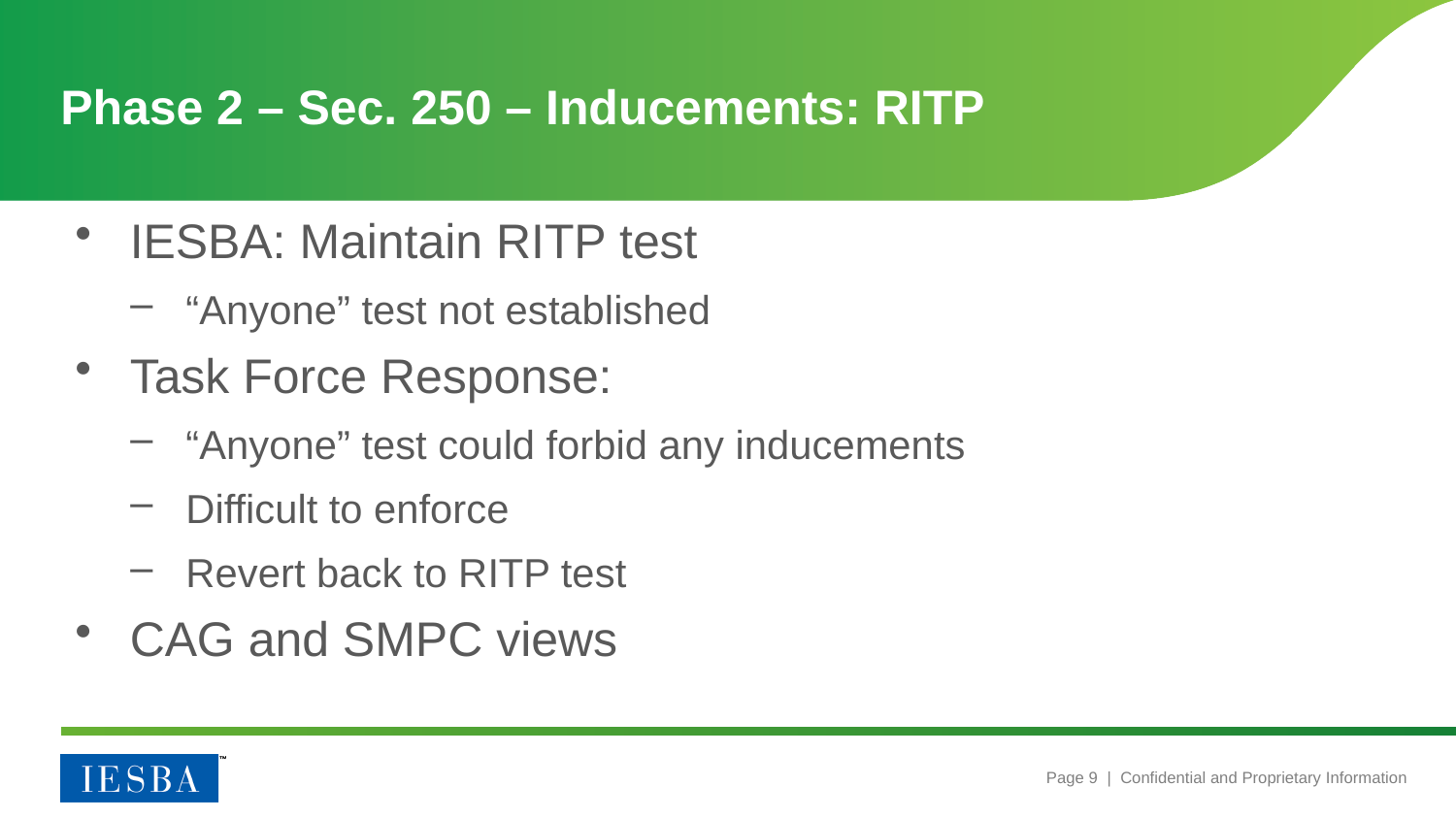

# Phase 2 – Sec. 250 – Inducements: RITP
IESBA: Maintain RITP test
“Anyone” test not established
Task Force Response:
“Anyone” test could forbid any inducements
Difficult to enforce
Revert back to RITP test
CAG and SMPC views